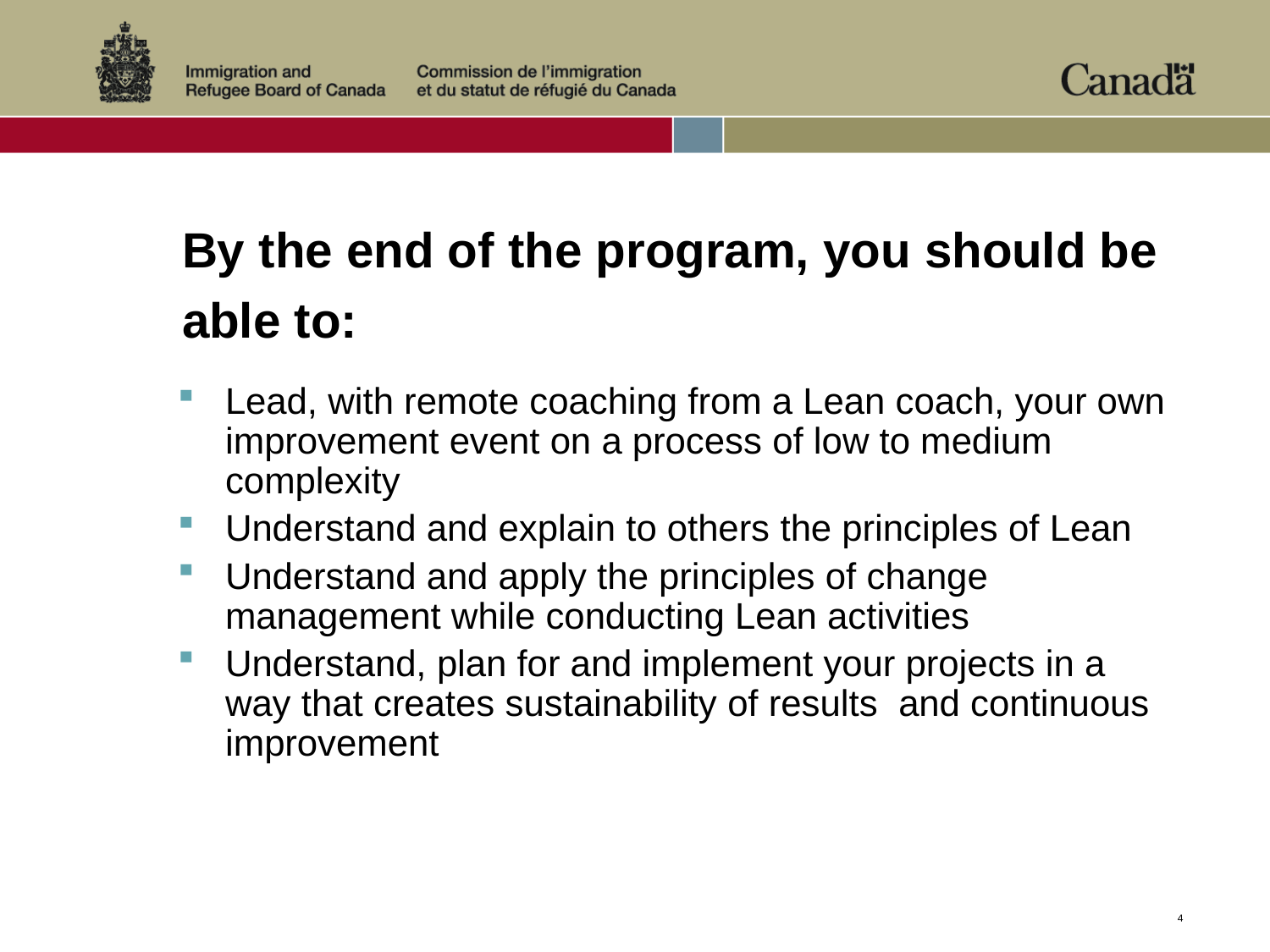

# By the end of the program, you should be able to:
Lead, with remote coaching from a Lean coach, your own improvement event on a process of low to medium complexity
Understand and explain to others the principles of Lean
Understand and apply the principles of change management while conducting Lean activities
Understand, plan for and implement your projects in a way that creates sustainability of results  and continuous improvement

4